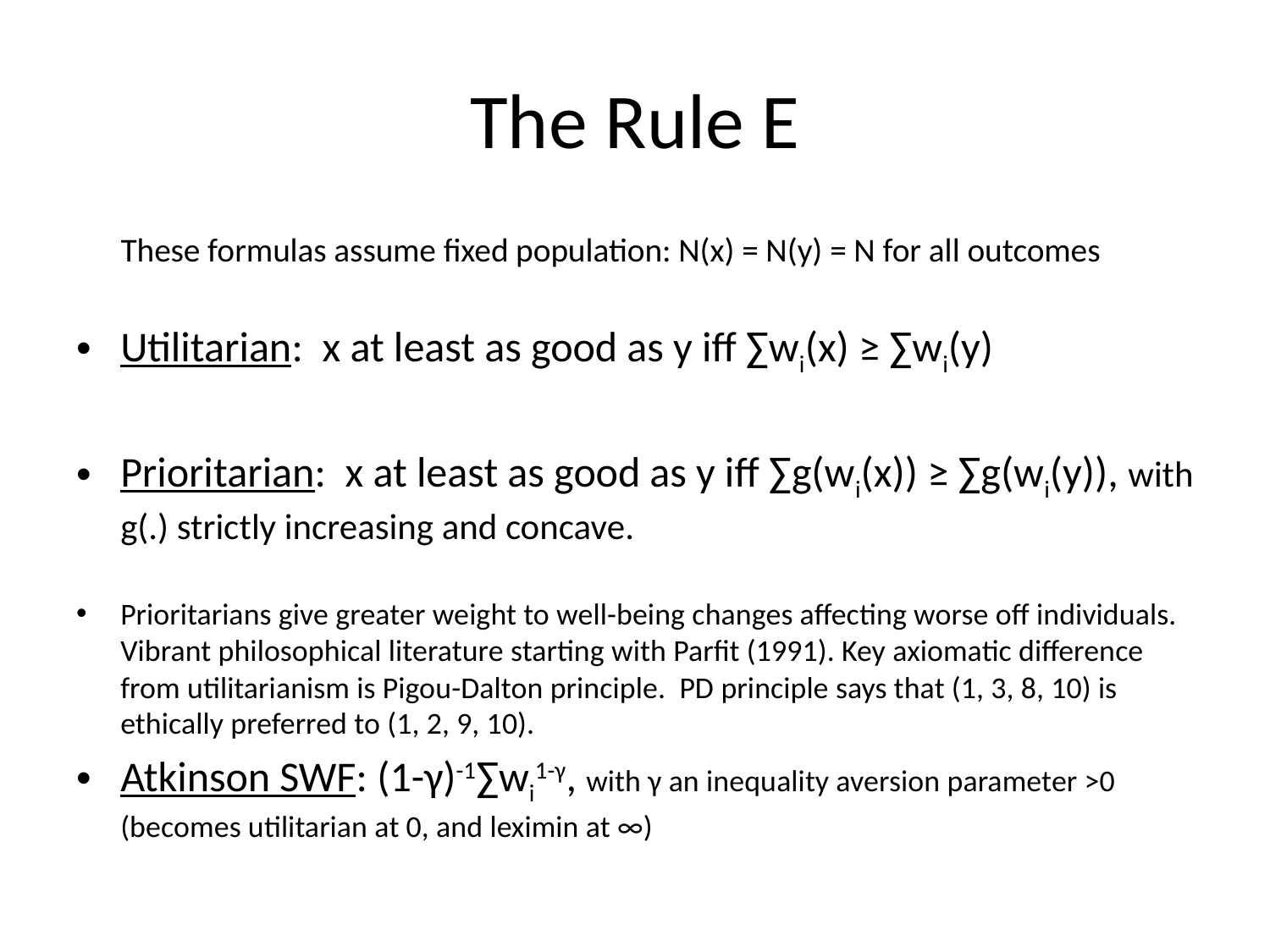

# The Rule E
      These formulas assume fixed population: N(x) = N(y) = N for all outcomes

Utilitarian:  x at least as good as y iff ∑wi(x) ≥ ∑wi(y)

Prioritarian:  x at least as good as y iff ∑g(wi(x)) ≥ ∑g(wi(y)), with g(.) strictly increasing and concave.

Prioritarians give greater weight to well-being changes affecting worse off individuals.  Vibrant philosophical literature starting with Parfit (1991). Key axiomatic difference from utilitarianism is Pigou-Dalton principle.  PD principle says that (1, 3, 8, 10) is ethically preferred to (1, 2, 9, 10).
Atkinson SWF: (1-γ)-1∑wi1-γ, with γ an inequality aversion parameter >0 (becomes utilitarian at 0, and leximin at ∞)